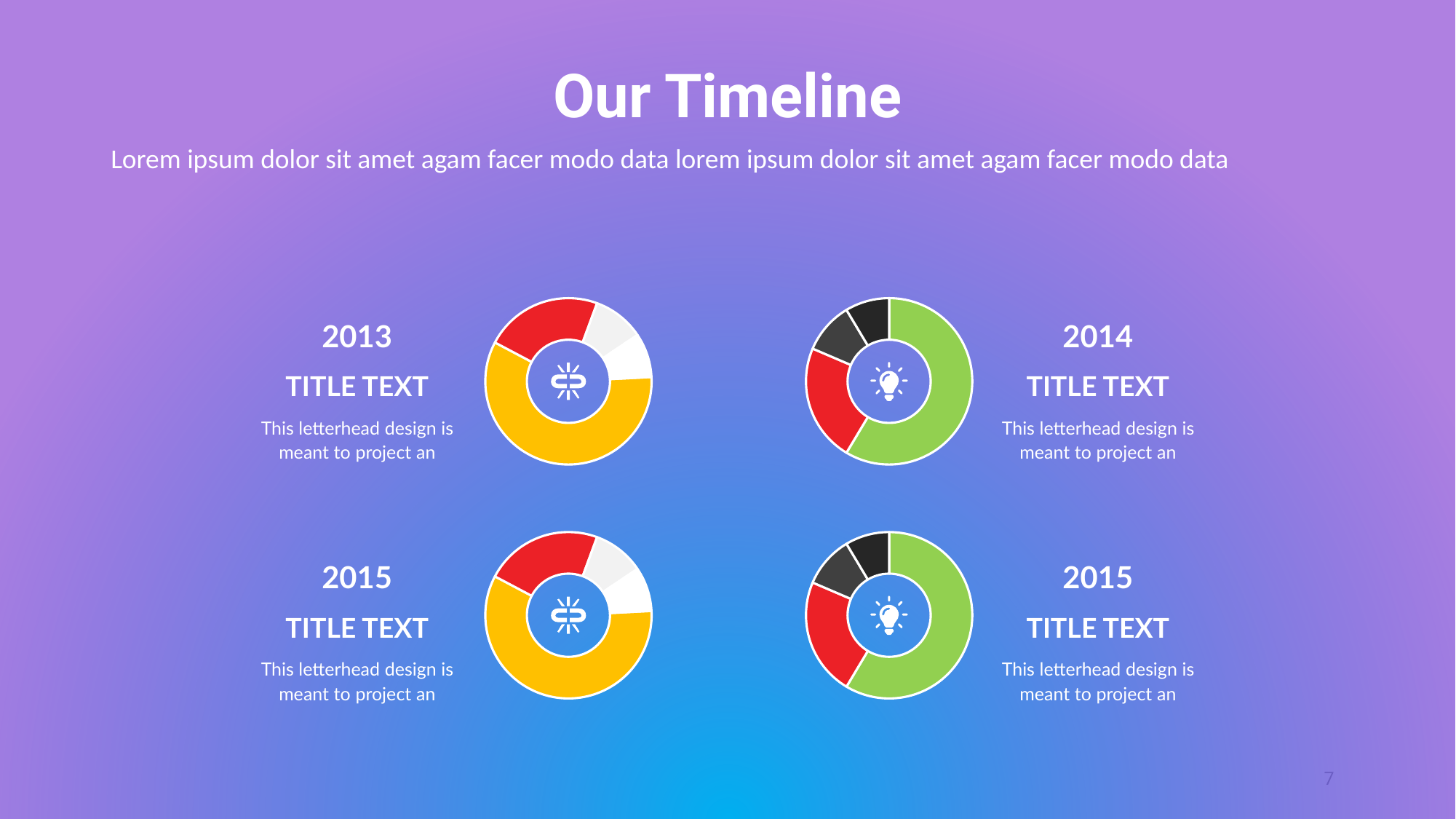

Our Timeline
Lorem ipsum dolor sit amet agam facer modo data lorem ipsum dolor sit amet agam facer modo data

### Chart

| Category | Sales |
|---|---|
| 1st Qtr | 8.2 |
| 2nd Qtr | 3.2 |
| 3rd Qtr | 1.4 |
| 4th Qtr | 1.2 |

### Chart

| Category | Sales |
|---|---|
| 1st Qtr | 8.2 |
| 2nd Qtr | 3.2 |
| 3rd Qtr | 1.4 |
| 4th Qtr | 1.2 |
2013
TITLE TEXT
This letterhead design is meant to project an
2014
TITLE TEXT
This letterhead design is meant to project an

### Chart

| Category | Sales |
|---|---|
| 1st Qtr | 8.2 |
| 2nd Qtr | 3.2 |
| 3rd Qtr | 1.4 |
| 4th Qtr | 1.2 |

### Chart

| Category | Sales |
|---|---|
| 1st Qtr | 8.2 |
| 2nd Qtr | 3.2 |
| 3rd Qtr | 1.4 |
| 4th Qtr | 1.2 |
2015
TITLE TEXT
This letterhead design is meant to project an
2015
TITLE TEXT
This letterhead design is meant to project an

7